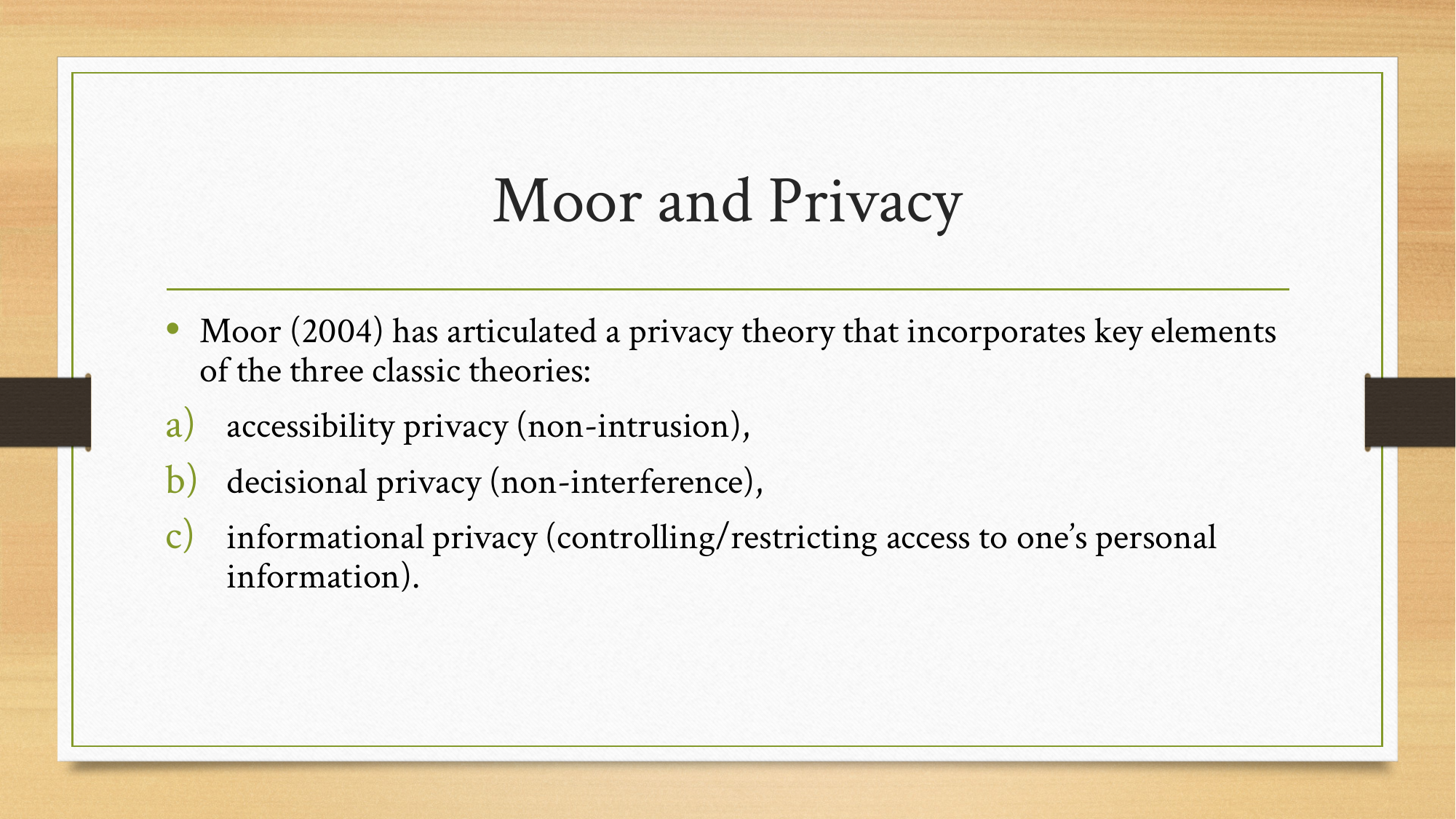

# Moor and Privacy
Moor (2004) has articulated a privacy theory that incorporates key elements of the three classic theories:
accessibility privacy (non-intrusion),
decisional privacy (non-interference),
informational privacy (controlling/restricting access to one’s personal information).